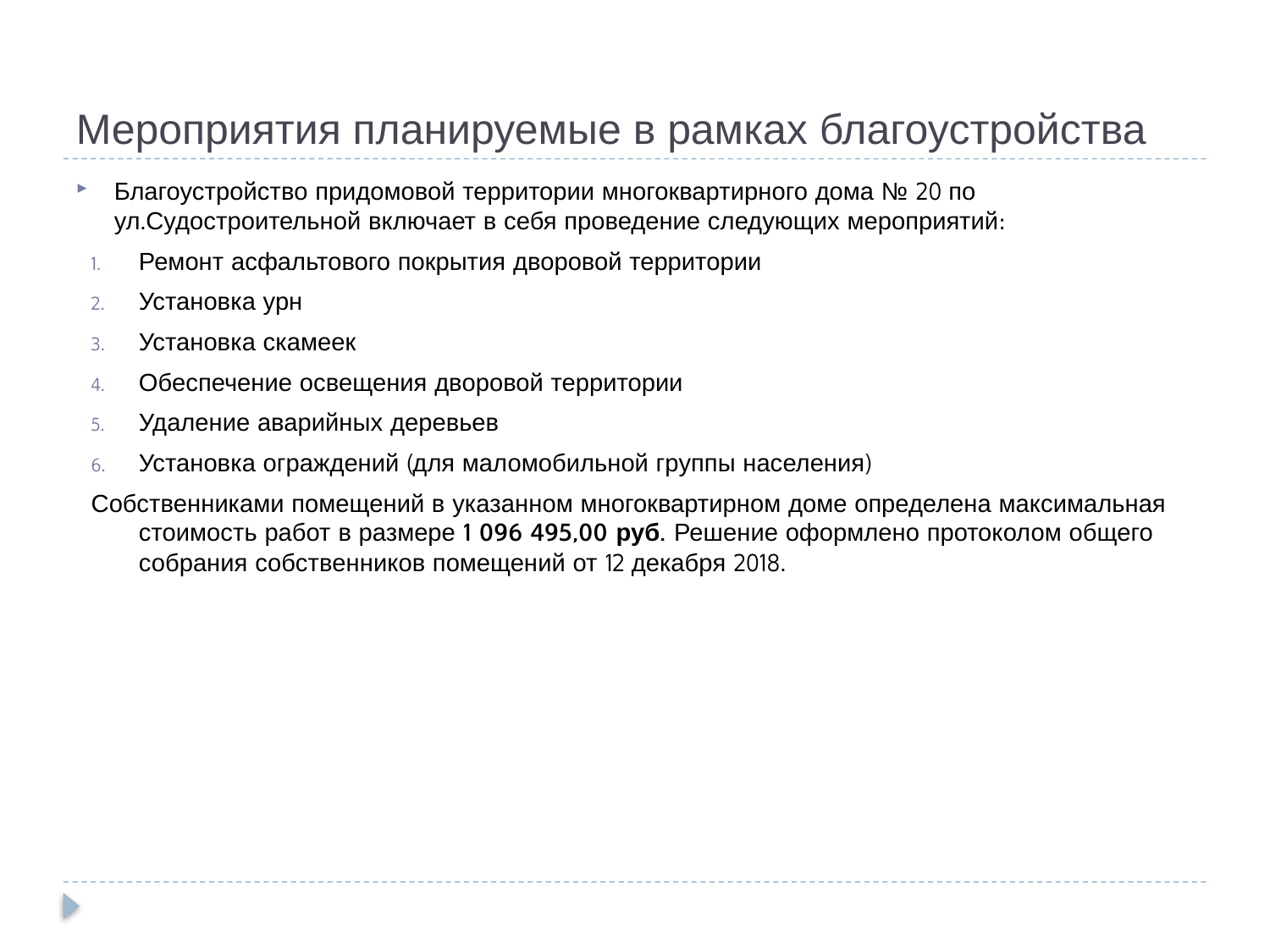

# Мероприятия планируемые в рамках благоустройства
Благоустройство придомовой территории многоквартирного дома № 20 по ул.Судостроительной включает в себя проведение следующих мероприятий:
Ремонт асфальтового покрытия дворовой территории
Установка урн
Установка скамеек
Обеспечение освещения дворовой территории
Удаление аварийных деревьев
Установка ограждений (для маломобильной группы населения)
Собственниками помещений в указанном многоквартирном доме определена максимальная стоимость работ в размере 1 096 495,00 руб. Решение оформлено протоколом общего собрания собственников помещений от 12 декабря 2018.